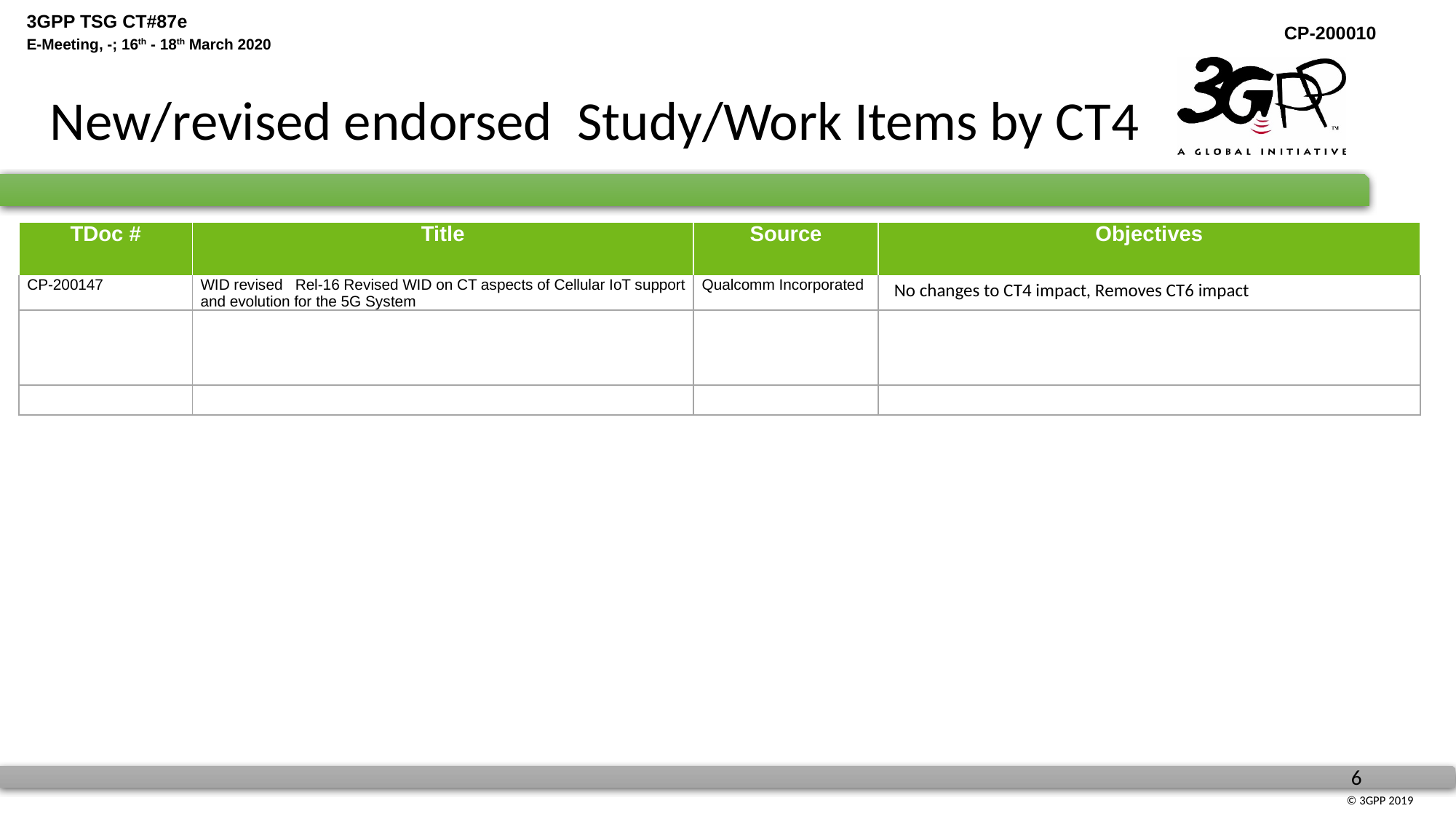

# New/revised endorsed  Study/Work Items by CT4
| TDoc # | Title | Source | Objectives |
| --- | --- | --- | --- |
| CP-200147 | WID revised Rel-16 Revised WID on CT aspects of Cellular IoT support and evolution for the 5G System | Qualcomm Incorporated | No changes to CT4 impact, Removes CT6 impact |
|  |  |  |  |
|  |  |  |  |